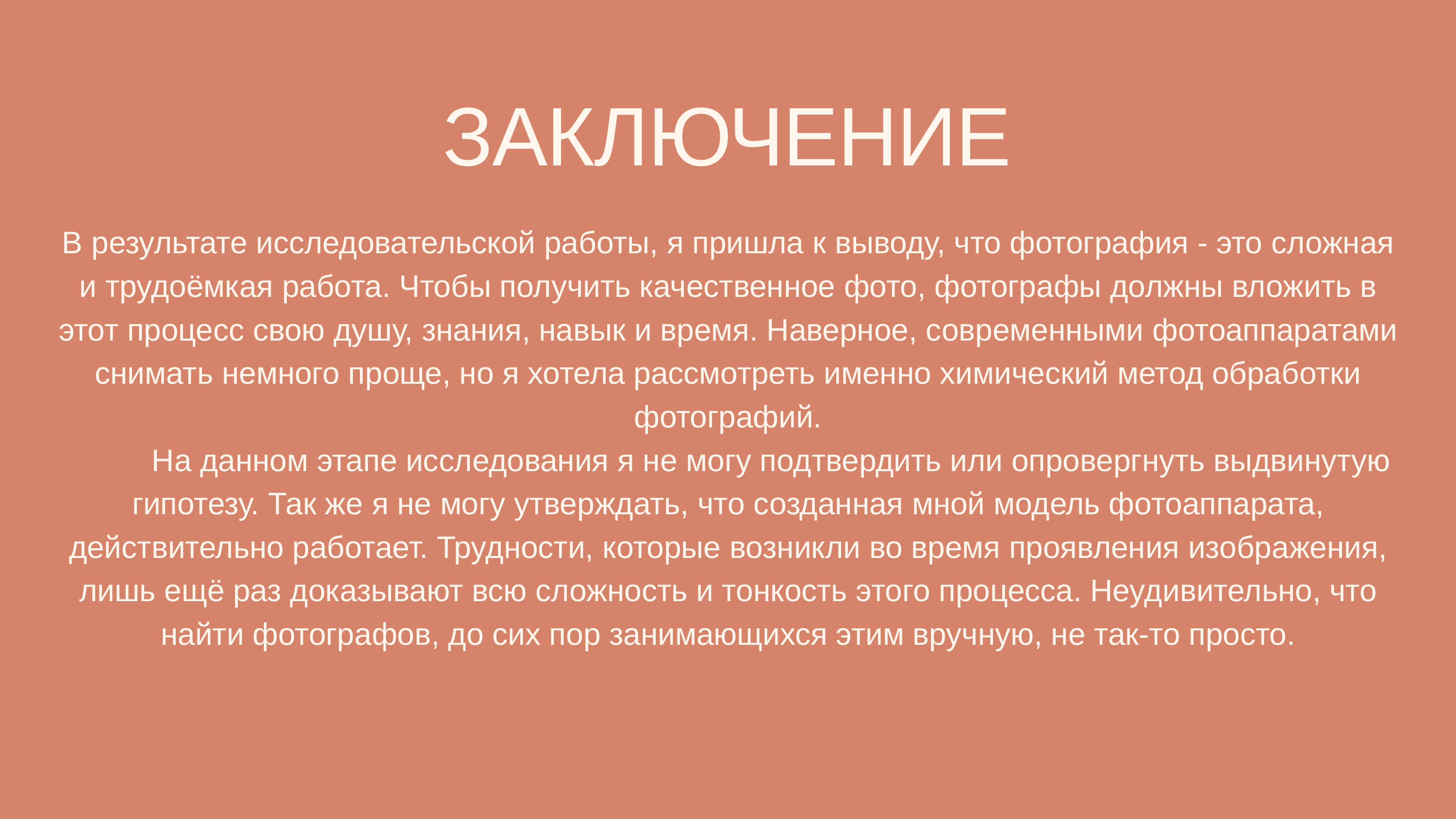

ЗАКЛЮЧЕНИЕ
В результате исследовательской работы, я пришла к выводу, что фотография - это сложная и трудоёмкая работа. Чтобы получить качественное фото, фотографы должны вложить в этот процесс свою душу, знания, навык и время. Наверное, современными фотоаппаратами снимать немного проще, но я хотела рассмотреть именно химический метод обработки фотографий.
          На данном этапе исследования я не могу подтвердить или опровергнуть выдвинутую гипотезу. Так же я не могу утверждать, что созданная мной модель фотоаппарата, действительно работает. Трудности, которые возникли во время проявления изображения, лишь ещё раз доказывают всю сложность и тонкость этого процесса. Неудивительно, что найти фотографов, до сих пор занимающихся этим вручную, не так-то просто.